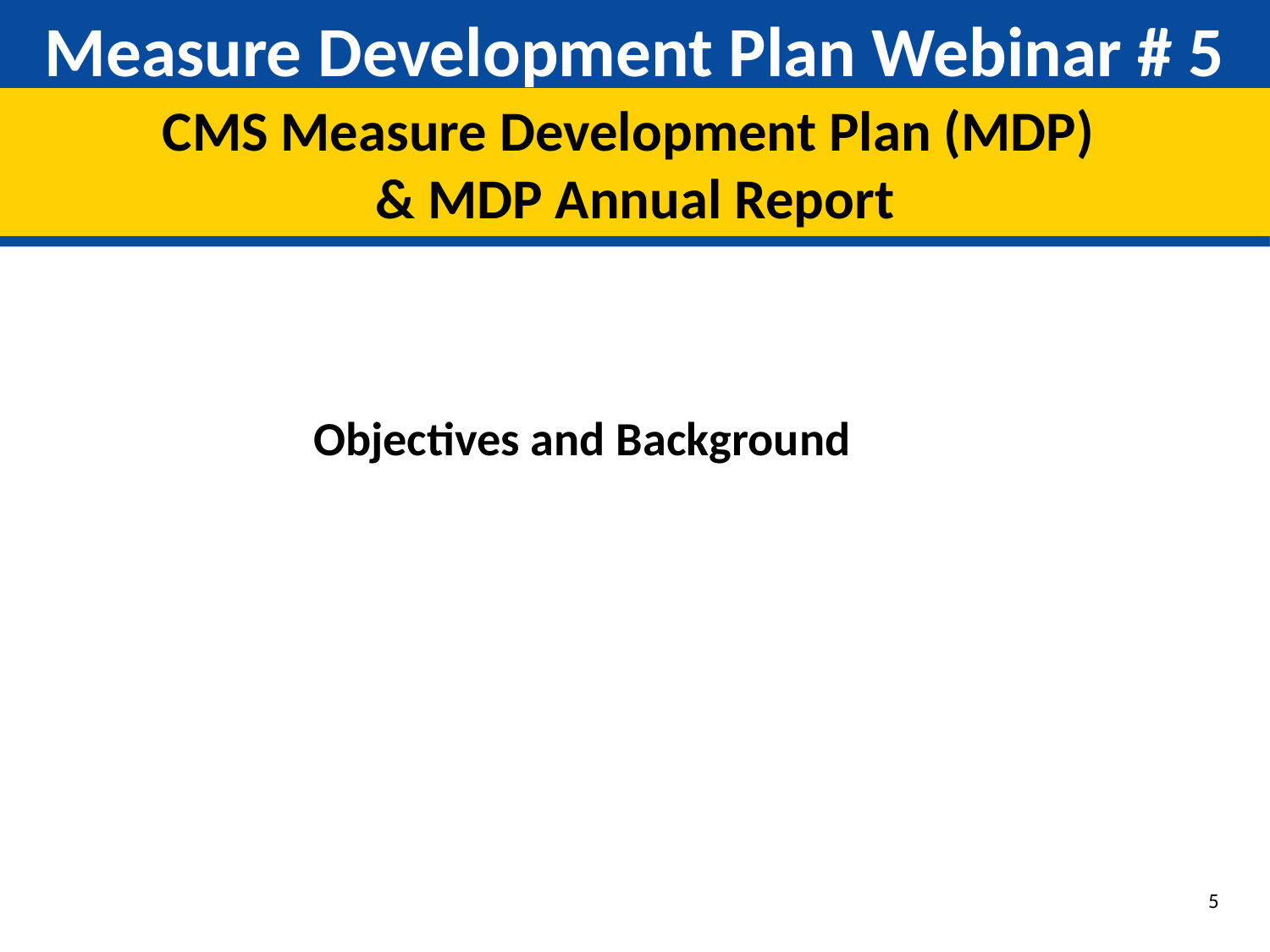

# Measure Development Plan Webinar # 5
CMS Measure Development Plan (MDP)
& MDP Annual Report
Objectives and Background